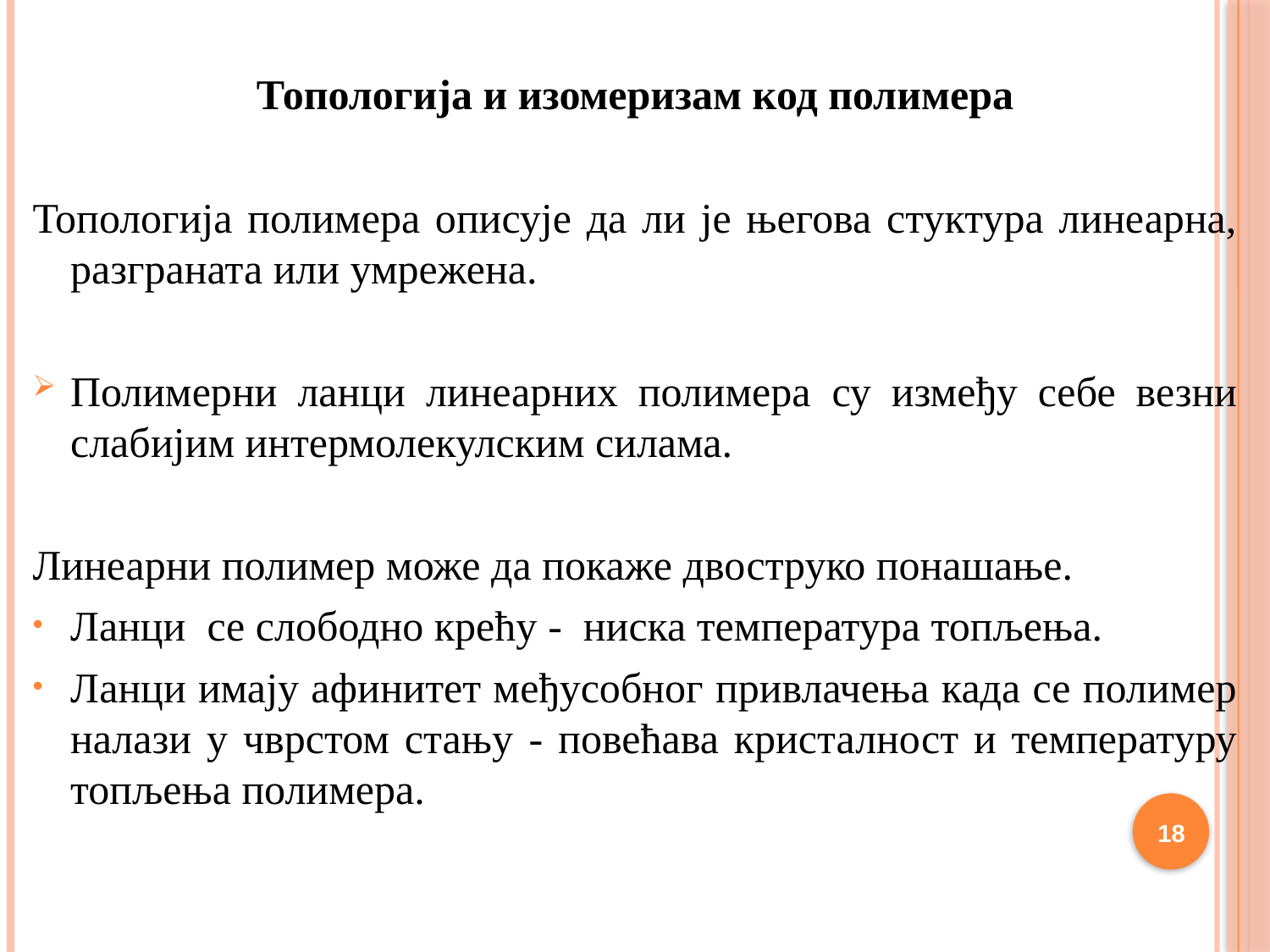

Топологија и изомеризам код полимера

Топологија полимера описује да ли је његова стуктура линеарна, разграната или умрежена.

Полимерни ланци линеарних полимера су између себе везни слабијим интермолекулским силама.

Линеарни полимер може да покаже двоструко понашање.
Ланци  се слободно крећу -  ниска температура топљења.
Ланци имају афинитет међусобног привлачења када се полимер налази у чврстом стању - повећава кристалност и температуру топљења полимера.

18